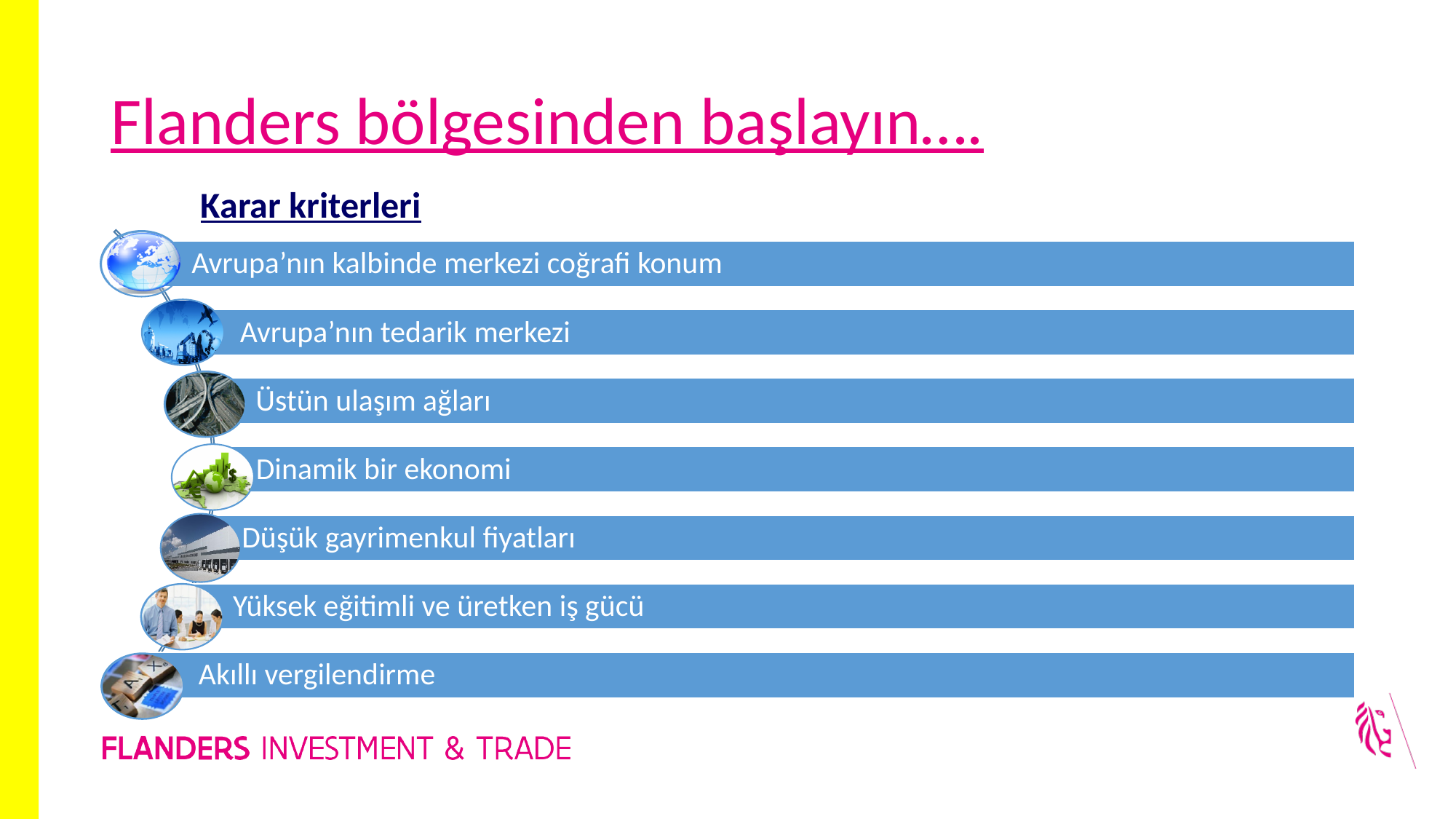

# Flanders bölgesinden başlayın….
Karar kriterleri
  Avrupa’nın kalbinde merkezi coğrafi konum
   Avrupa’nın tedarik merkezi
  Üstün ulaşım ağları
 Dinamik bir ekonomi
Düşük gayrimenkul fiyatları
  Yüksek eğitimli ve üretken iş gücü
   Akıllı vergilendirme